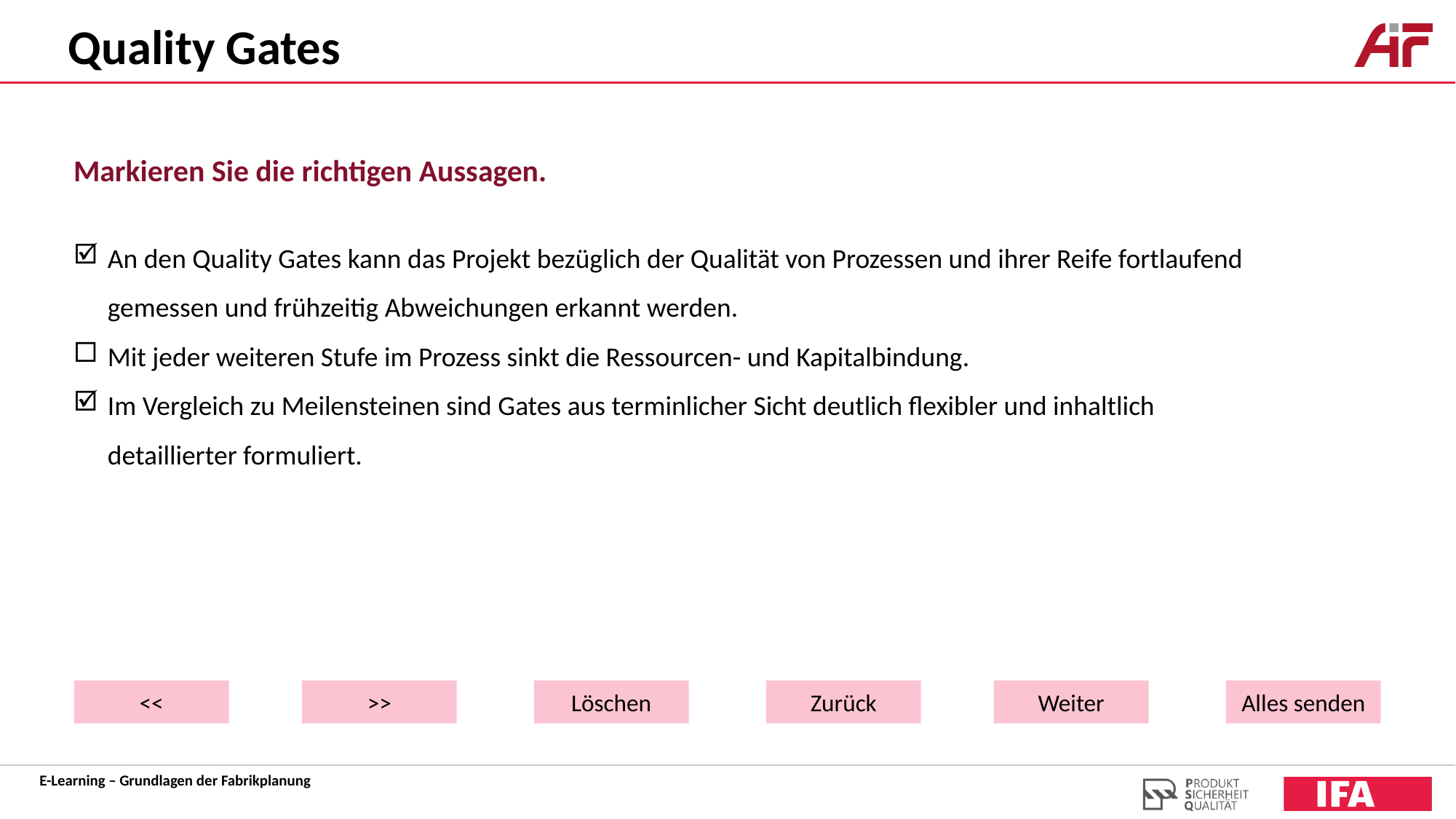

Quality Gates
Markieren Sie die richtigen Aussagen.

An den Quality Gates kann das Projekt bezüglich der Qualität von Prozessen und ihrer Reife fortlaufend gemessen und frühzeitig Abweichungen erkannt werden.
Mit jeder weiteren Stufe im Prozess sinkt die Ressourcen- und Kapitalbindung.
Im Vergleich zu Meilensteinen sind Gates aus terminlicher Sicht deutlich flexibler und inhaltlich detaillierter formuliert.
<<
>>
Löschen
Zurück
Weiter
Alles senden